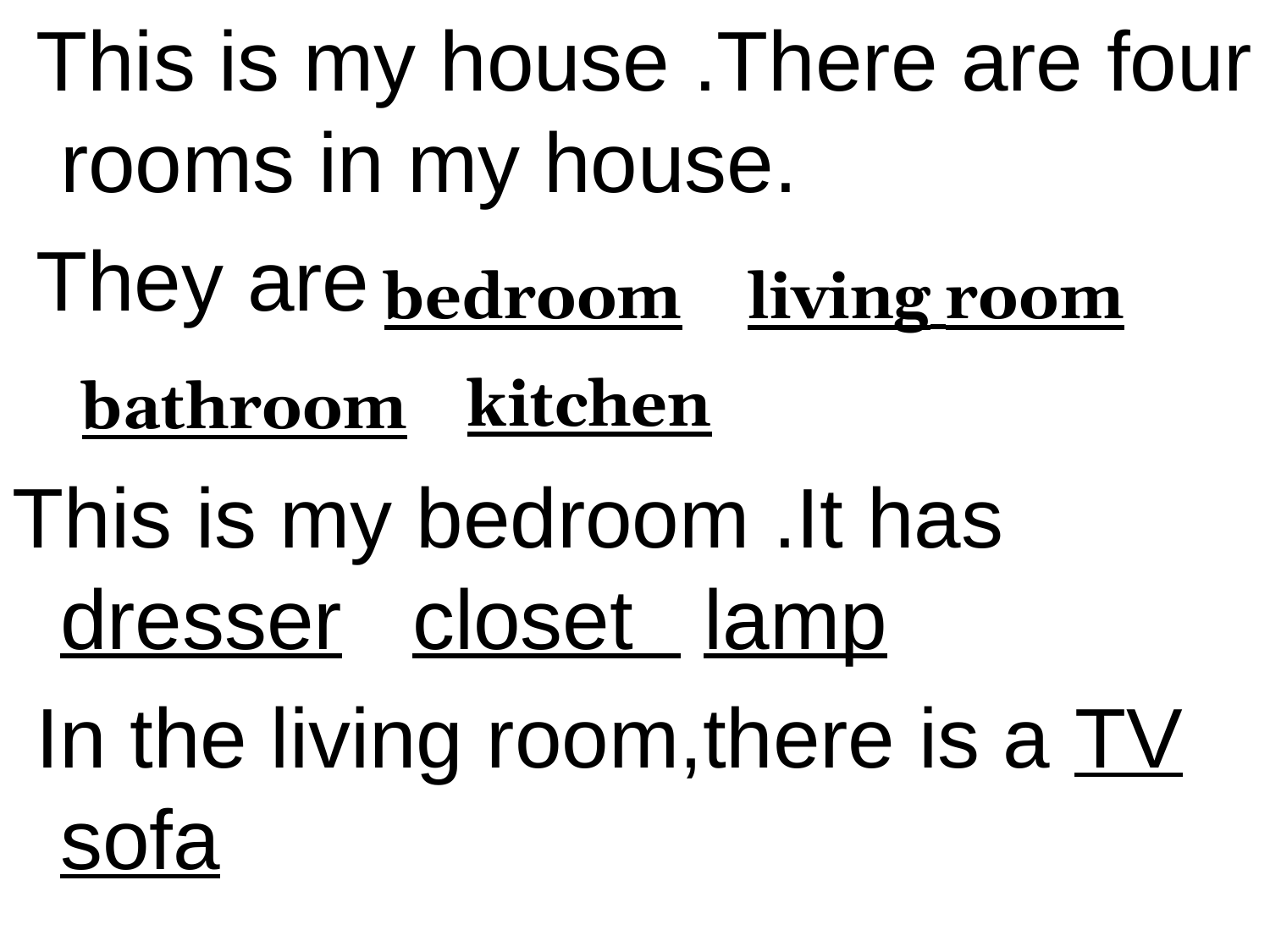

This is my house .There are four rooms in my house.
 They are

This is my bedroom .It has dresser   closet   lamp
 In the living room,there is a TV   sofa

living room
bedroom
kitchen
 bathroom